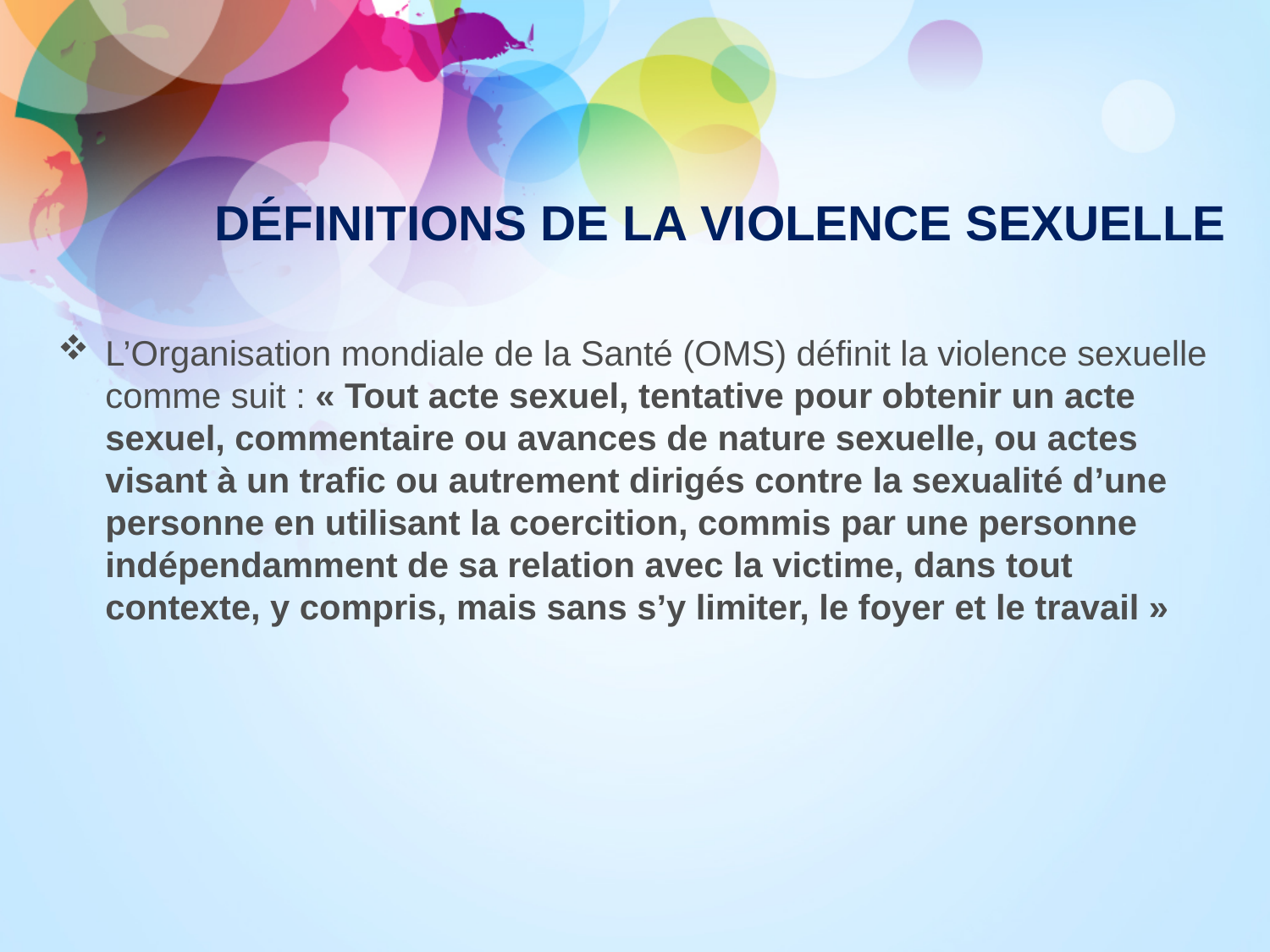

# DÉFINITIONS DE LA VIOLENCE SEXUELLE

L’Organisation mondiale de la Santé (OMS) définit la violence sexuelle comme suit : « Tout acte sexuel, tentative pour obtenir un acte sexuel, commentaire ou avances de nature sexuelle, ou actes visant à un trafic ou autrement dirigés contre la sexualité d’une personne en utilisant la coercition, commis par une personne indépendamment de sa relation avec la victime, dans tout contexte, y compris, mais sans s’y limiter, le foyer et le travail »